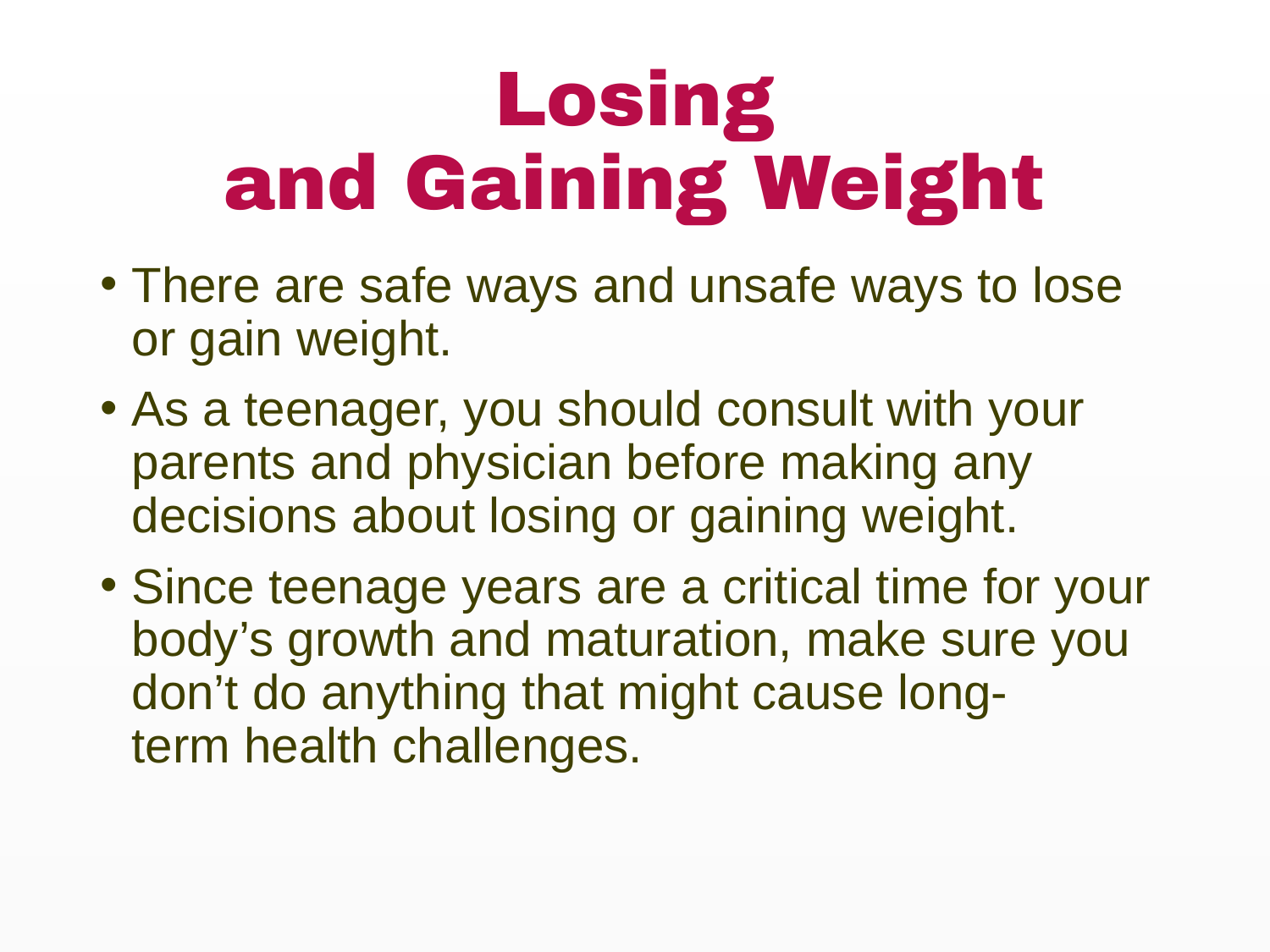

# Losing and Gaining Weight
There are safe ways and unsafe ways to lose or gain weight.
As a teenager, you should consult with your parents and physician before making any decisions about losing or gaining weight.
Since teenage years are a critical time for your body’s growth and maturation, make sure you don’t do anything that might cause long-term health challenges.